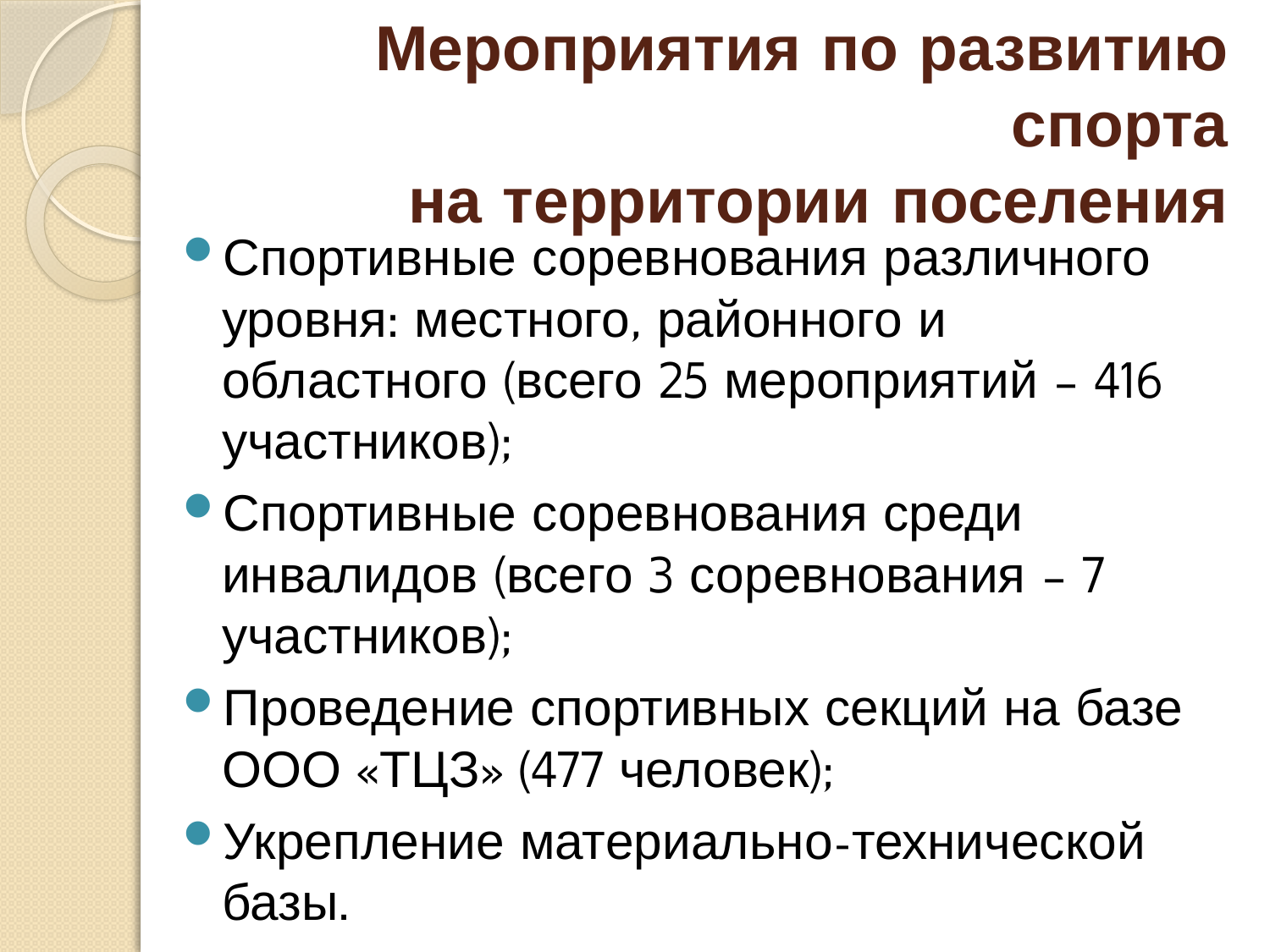

# Мероприятия по развитию спорта на территории поселения
Спортивные соревнования различного уровня: местного, районного и областного (всего 25 мероприятий – 416 участников);
Спортивные соревнования среди инвалидов (всего 3 соревнования – 7 участников);
Проведение спортивных секций на базе ООО «ТЦЗ» (477 человек);
Укрепление материально-технической базы.